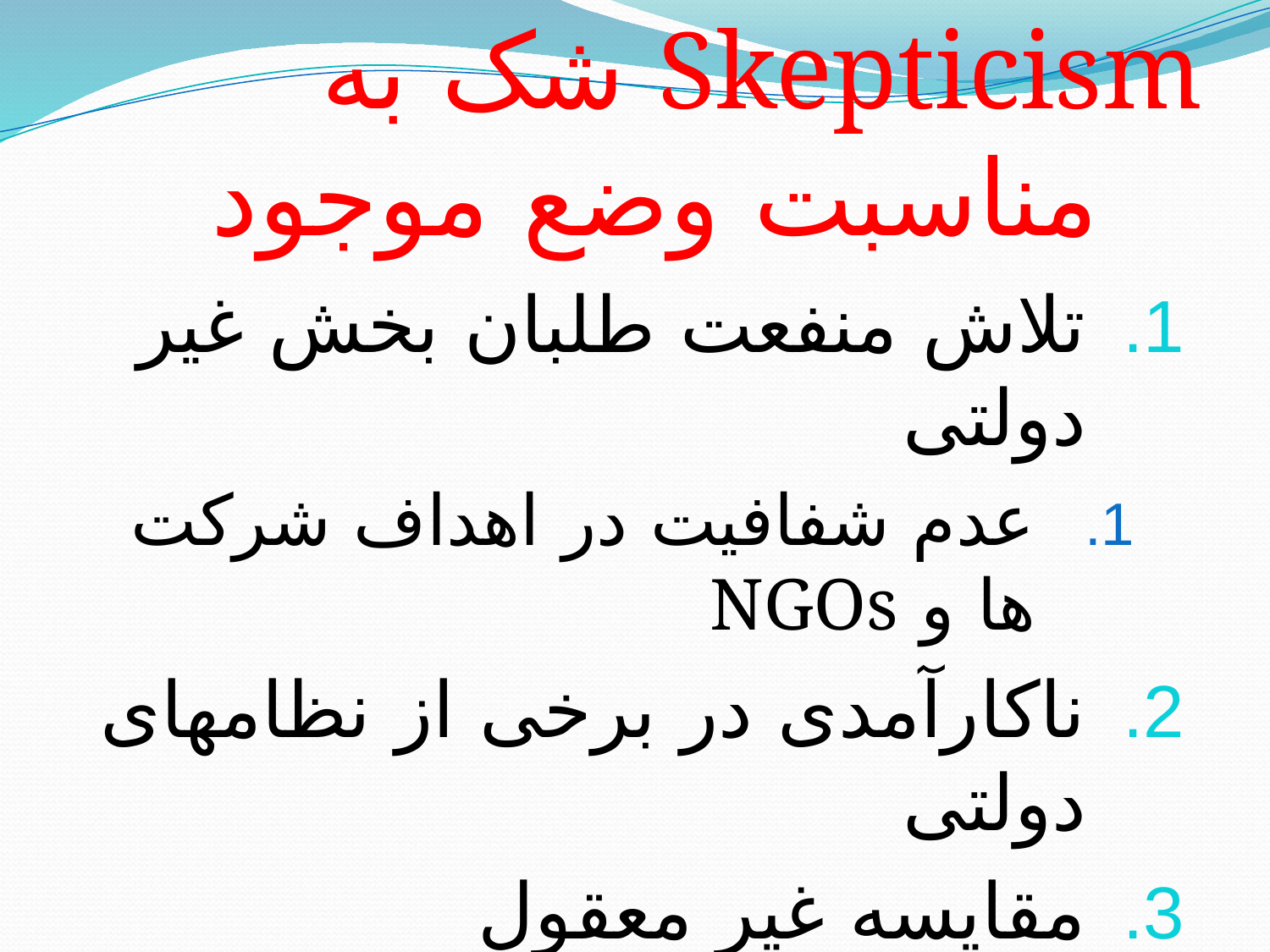

# Skepticism شک به مناسبت وضع موجود
تلاش منفعت طلبان بخش غیر دولتی
عدم شفافیت در اهداف شرکت ها و NGOs
ناکارآمدی در برخی از نظامهای دولتی
مقایسه غیر معقول